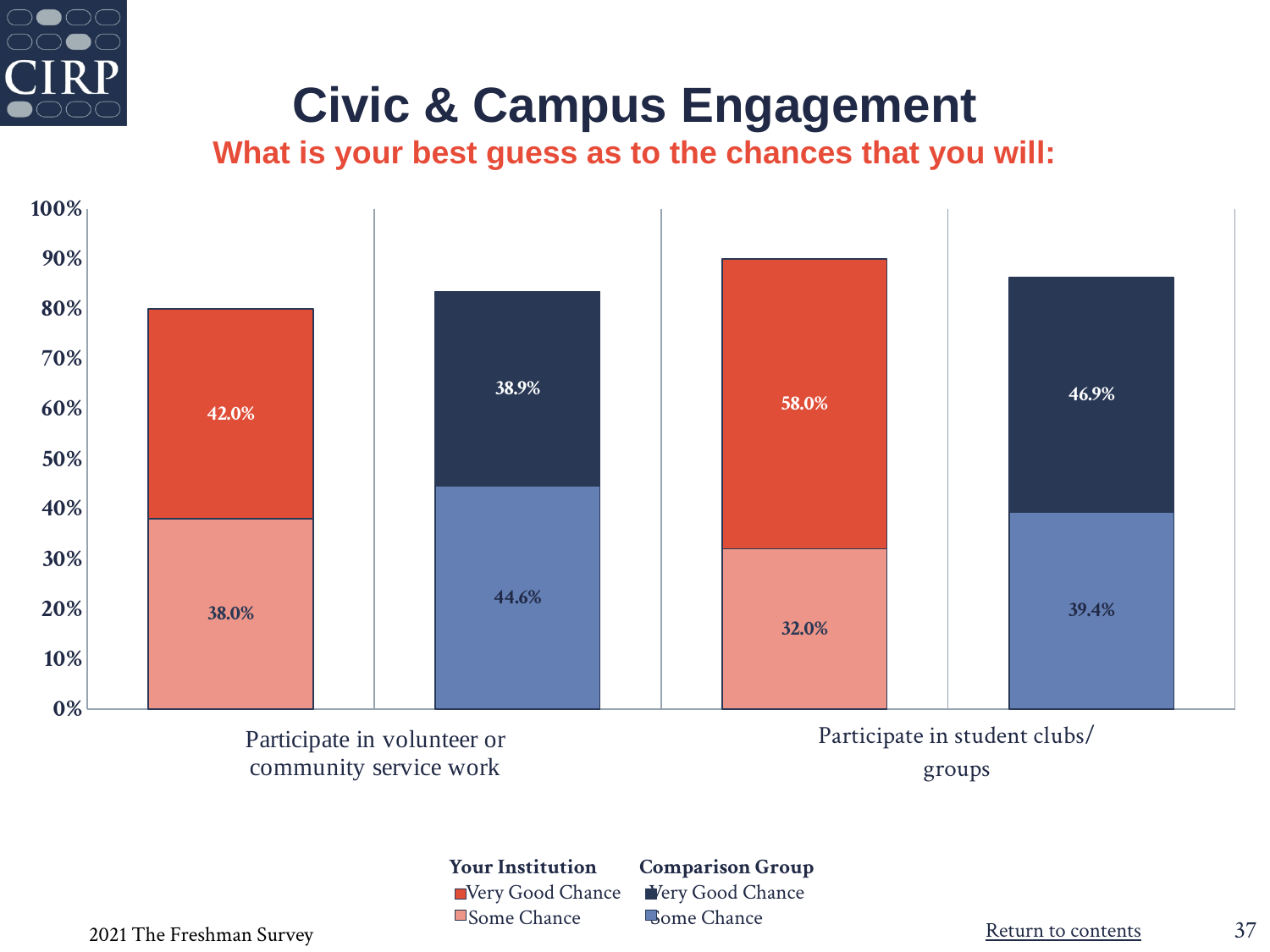

# Civic & Campus Engagement What is your best guess as to the chances that you will:

### Chart

| Category | Some Chance | Very Good Chance |
|---|---|---|
| Your Institution | 0.38 | 0.42 |
| Comparison Group | 0.446 | 0.389 |
| Your Institution | 0.32 | 0.58 |
| Comparison Group | 0.394 | 0.469 |
   Your Institution          Comparison Group
       Very Good Chance      Very Good Chance
       Some Chance               Some Chance
2021 The Freshman Survey

Return to contents
37